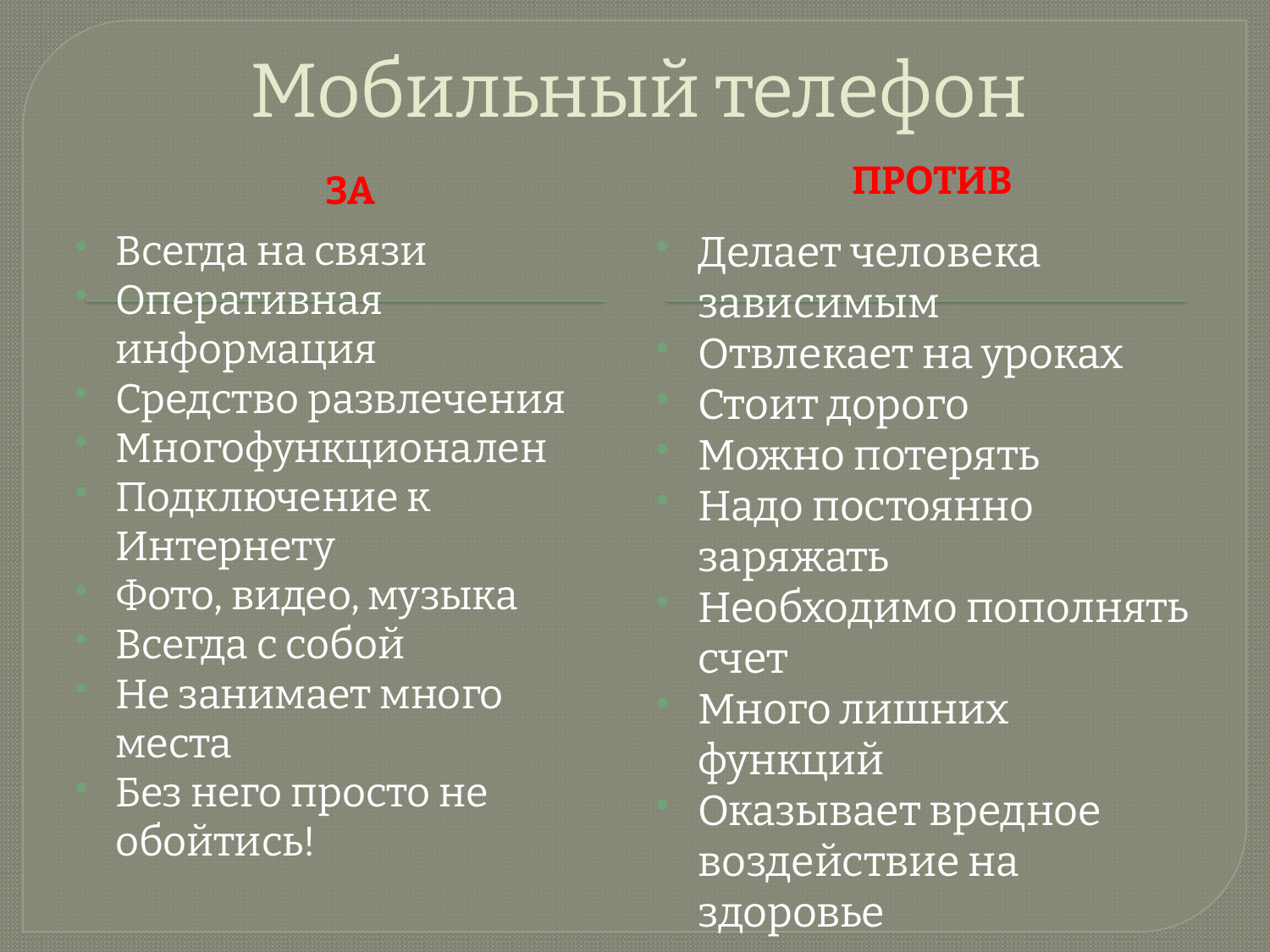

# Мобильный телефон
против
за
Всегда на связи
Оперативная информация
Средство развлечения
Многофункционален
Подключение к Интернету
Фото, видео, музыка
Всегда с собой
Не занимает много места
Без него просто не обойтись!

Делает человека зависимым
Отвлекает на уроках
Стоит дорого
Можно потерять
Надо постоянно заряжать
Необходимо пополнять счет
Много лишних функций
Оказывает вредное воздействие на здоровье